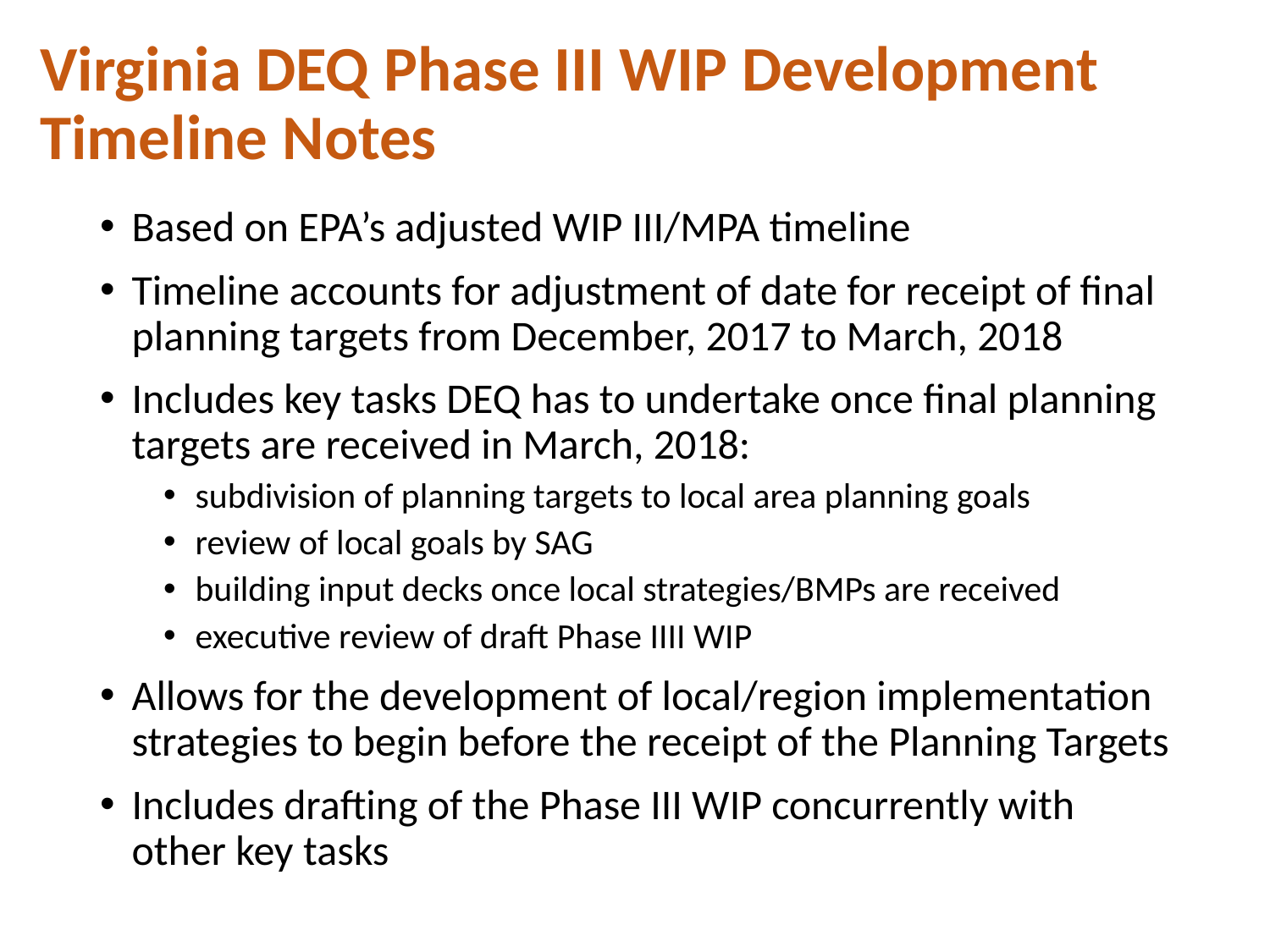

Virginia DEQ Phase III WIP Development Timeline Notes
Based on EPA’s adjusted WIP III/MPA timeline
Timeline accounts for adjustment of date for receipt of final planning targets from December, 2017 to March, 2018
Includes key tasks DEQ has to undertake once final planning targets are received in March, 2018:
subdivision of planning targets to local area planning goals
review of local goals by SAG
building input decks once local strategies/BMPs are received
executive review of draft Phase IIII WIP
Allows for the development of local/region implementation strategies to begin before the receipt of the Planning Targets
Includes drafting of the Phase III WIP concurrently with other key tasks